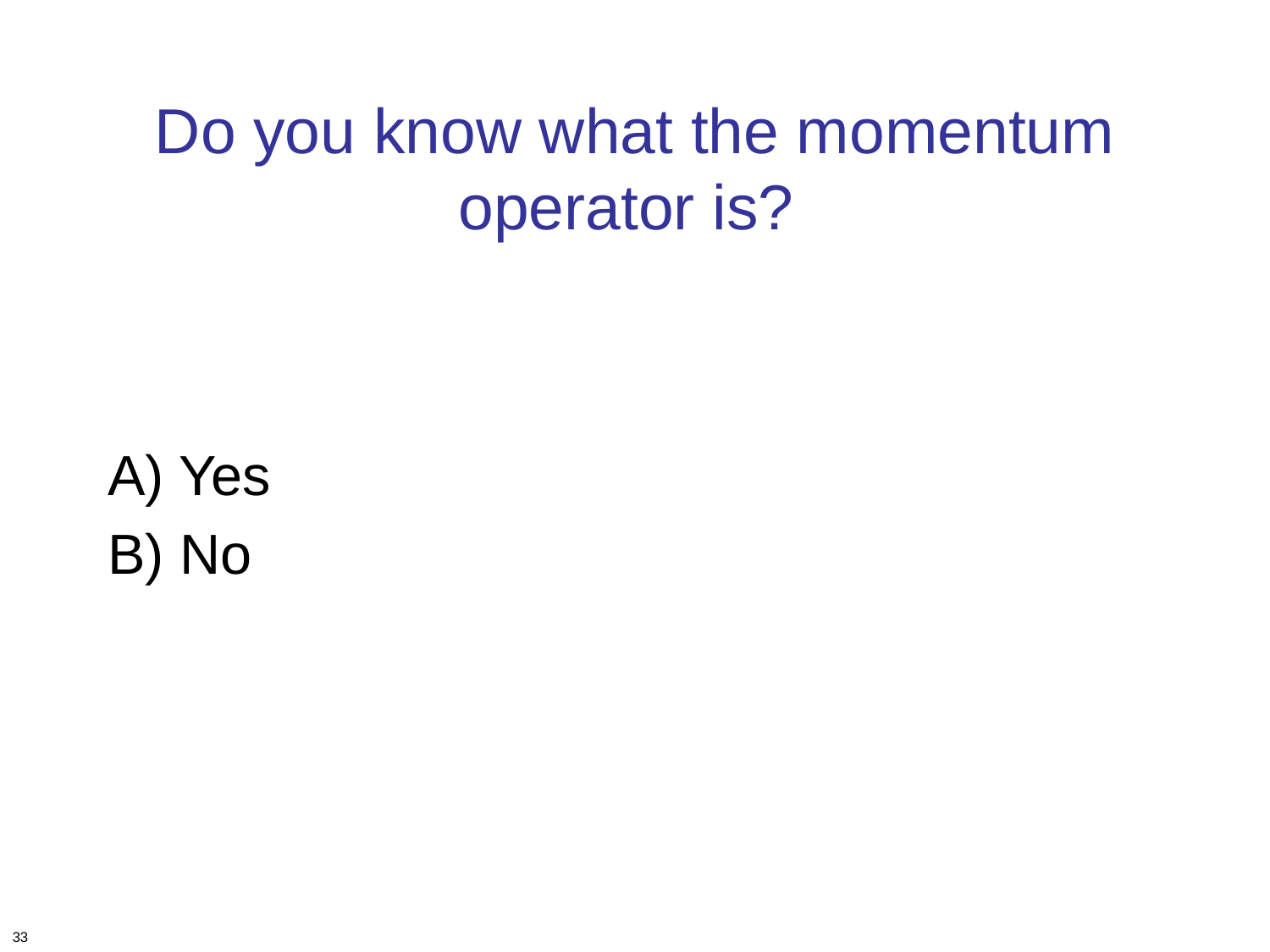

# Do you know what the momentum operator is?
A) Yes
B) No
33